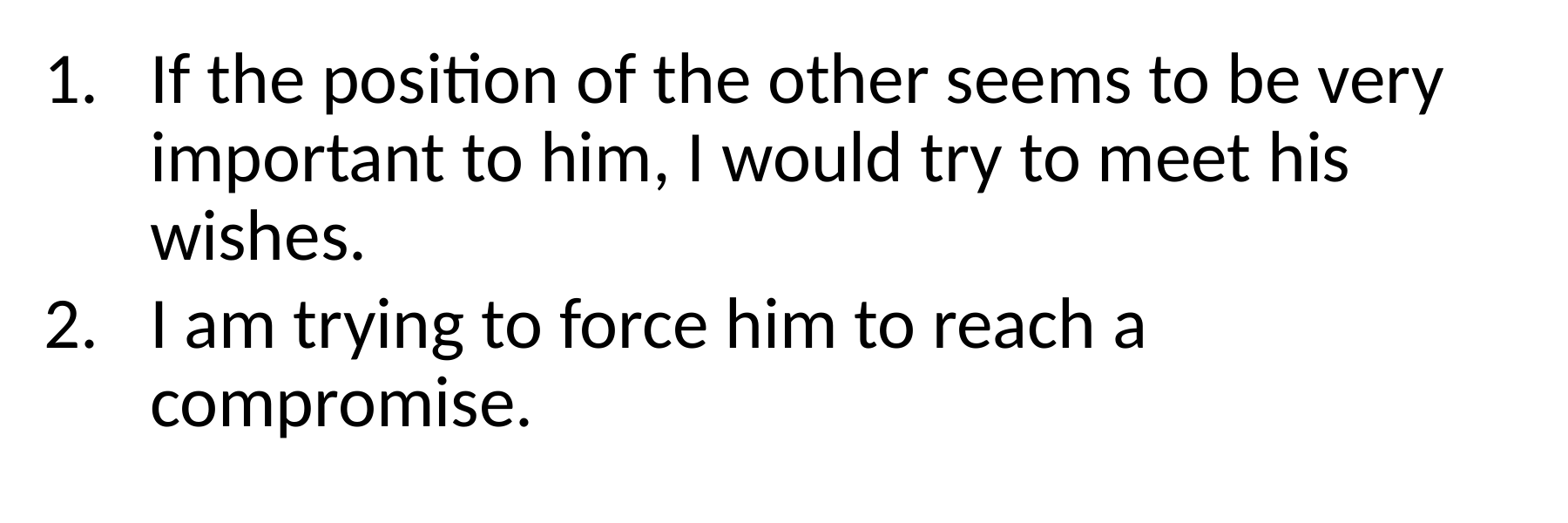

If the position of the other seems to be very important to him, I would try to meet his wishes.
I am trying to force him to reach a compromise.